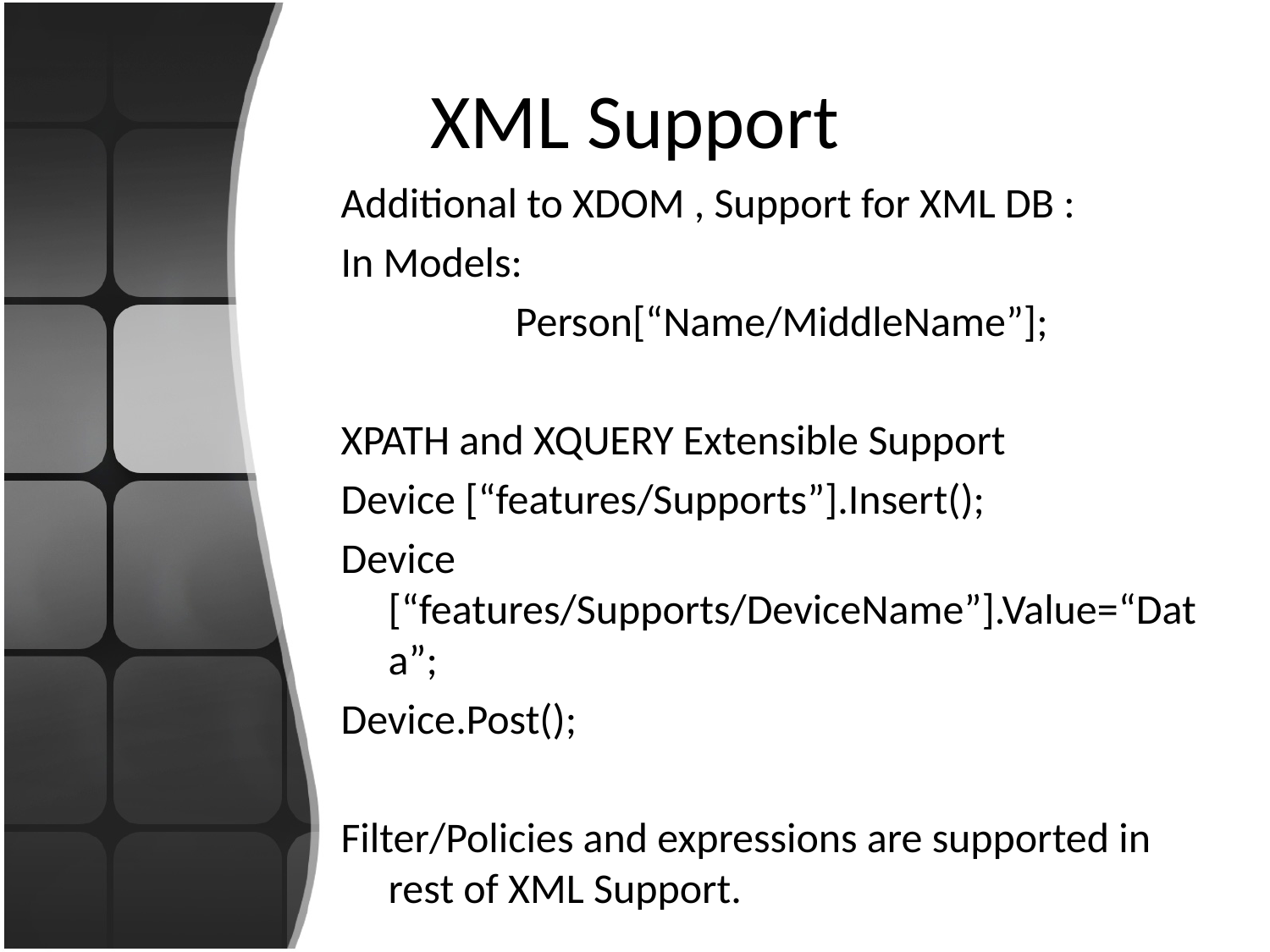

# XML Support
Additional to XDOM , Support for XML DB :
In Models:
		Person[“Name/MiddleName”];

XPATH and XQUERY Extensible Support
Device [“features/Supports”].Insert();
Device [“features/Supports/DeviceName”].Value=“Data”;
Device.Post();

Filter/Policies and expressions are supported in rest of XML Support.